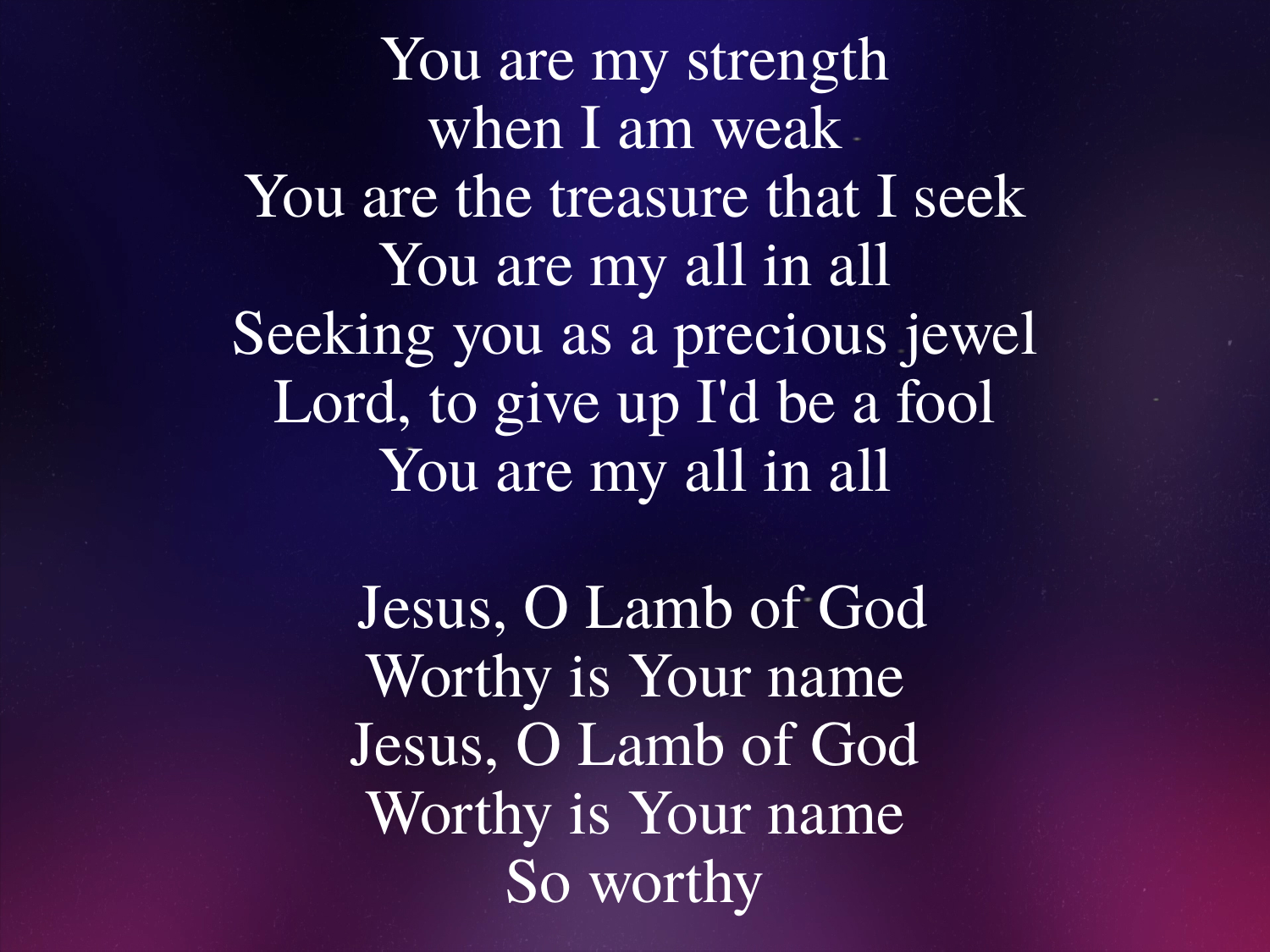

# You are my strength when I am weak You are the treasure that I seek You are my all in all Seeking you as a precious jewel Lord, to give up I'd be a fool You are my all in all Jesus, O Lamb of God Worthy is Your name Jesus, O Lamb of God Worthy is Your name So worthy